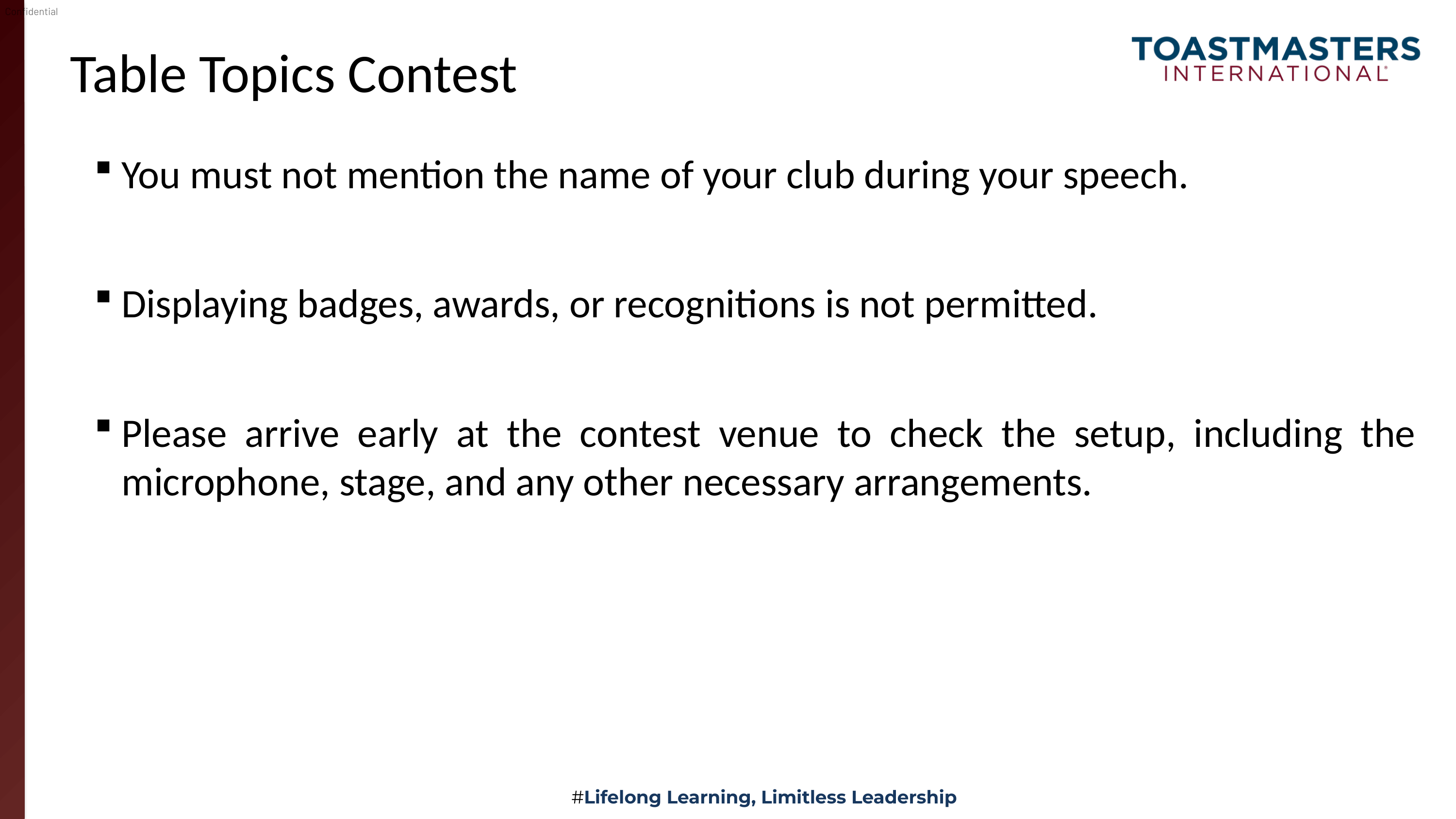

# Table Topics Contest
You must not mention the name of your club during your speech.

Displaying badges, awards, or recognitions is not permitted.

Please arrive early at the contest venue to check the setup, including the microphone, stage, and any other necessary arrangements.